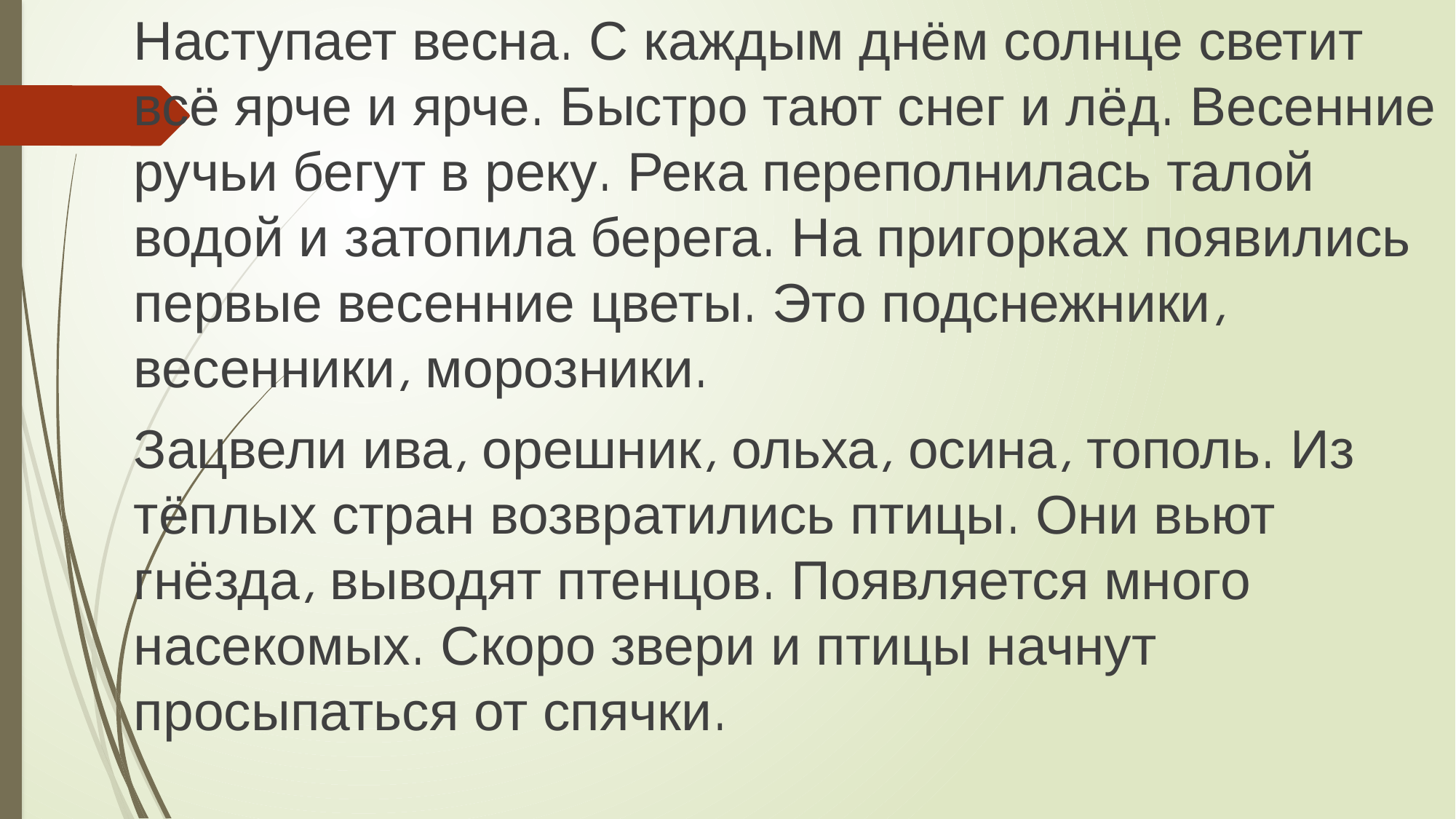

Наступает весна. С каждым днём солнце светит всё ярче и ярче. Быстро тают снег и лёд. Весенние ручьи бегут в реку. Река переполнилась талой водой и затопила берега. На пригорках появились первые весенние цветы. Это подснежники, весенники, морозники.
Зацвели ива, орешник, ольха, осина, тополь. Из тёплых стран возвратились птицы. Они вьют гнёзда, выводят птенцов. Появляется много насекомых. Скоро звери и птицы начнут просыпаться от спячки.